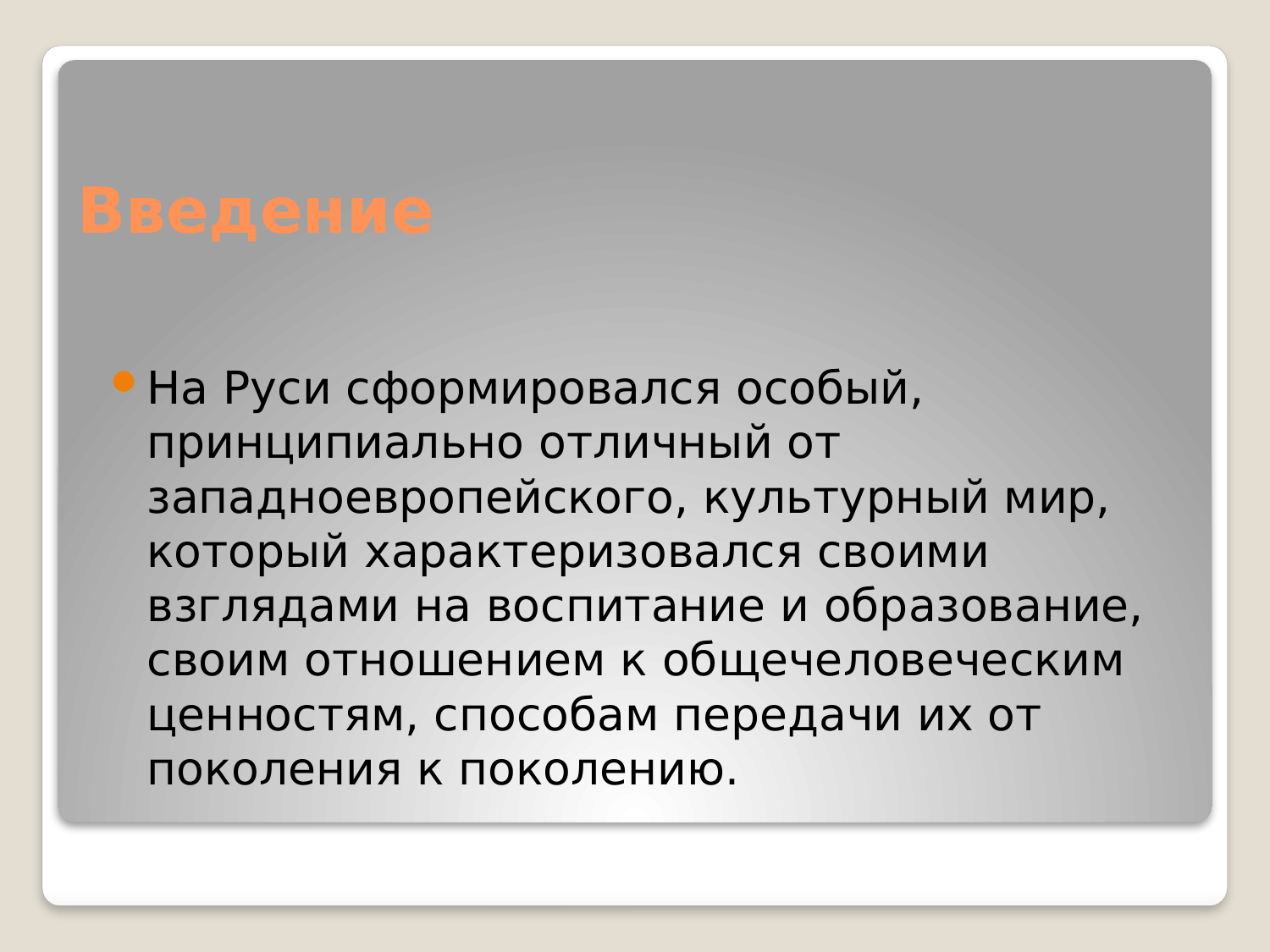

# Введение
На Руси сформировался особый, принципиально отличный от западноевропейского, культурный мир, который характеризовался своими взглядами на воспитание и образование, своим отношением к общечеловеческим ценностям, способам передачи их от поколения к поколению.